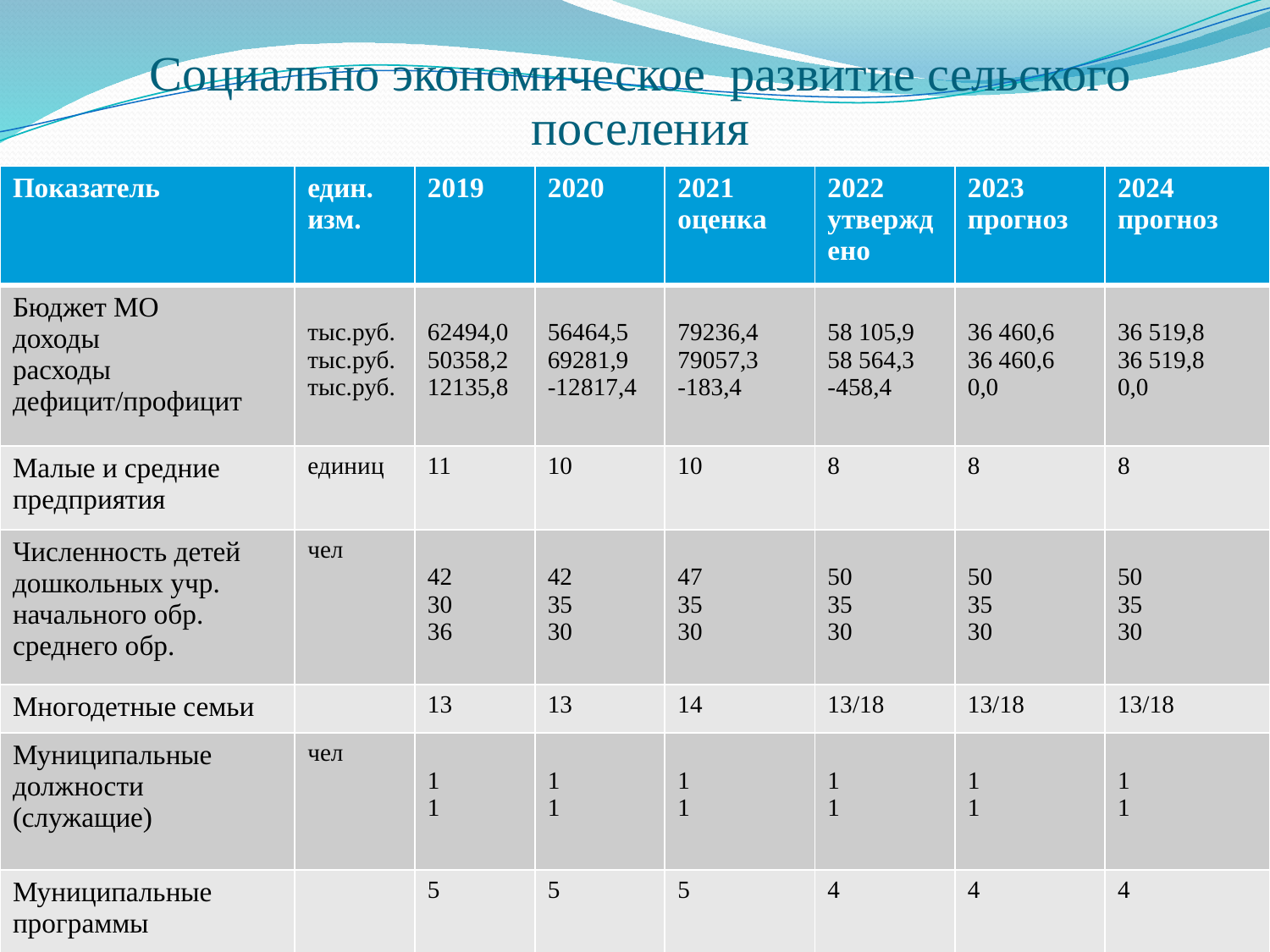

# Социально экономическое  развитие сельского поселения
| Показатель | един. изм. | 2019 | 2020 | 2021 оценка | 2022 утверждено | 2023 прогноз | 2024 прогноз |
| --- | --- | --- | --- | --- | --- | --- | --- |
| Бюджет МО доходы расходы дефицит/профицит | тыс.руб. тыс.руб. тыс.руб. | 62494,0 50358,2 12135,8 | 56464,5 69281,9 -12817,4 | 79236,4 79057,3 -183,4 | 58 105,9 58 564,3 -458,4 | 36 460,6 36 460,6 0,0 | 36 519,8 36 519,8 0,0 |
| Малые и средние предприятия | единиц | 11 | 10 | 10 | 8 | 8 | 8 |
| Численность детей дошкольных учр. начального обр. среднего обр. | чел | 42 30 36 | 42 35 30 | 47 35 30 | 50 35 30 | 50 35 30 | 50 35 30 |
| Многодетные семьи |  | 13 | 13 | 14 | 13/18 | 13/18 | 13/18 |
| Муниципальные должности (служащие) | чел | 1 1 | 1 1 | 1 1 | 1 1 | 1 1 | 1 1 |
| Муниципальные программы |  | 5 | 5 | 5 | 4 | 4 | 4 |